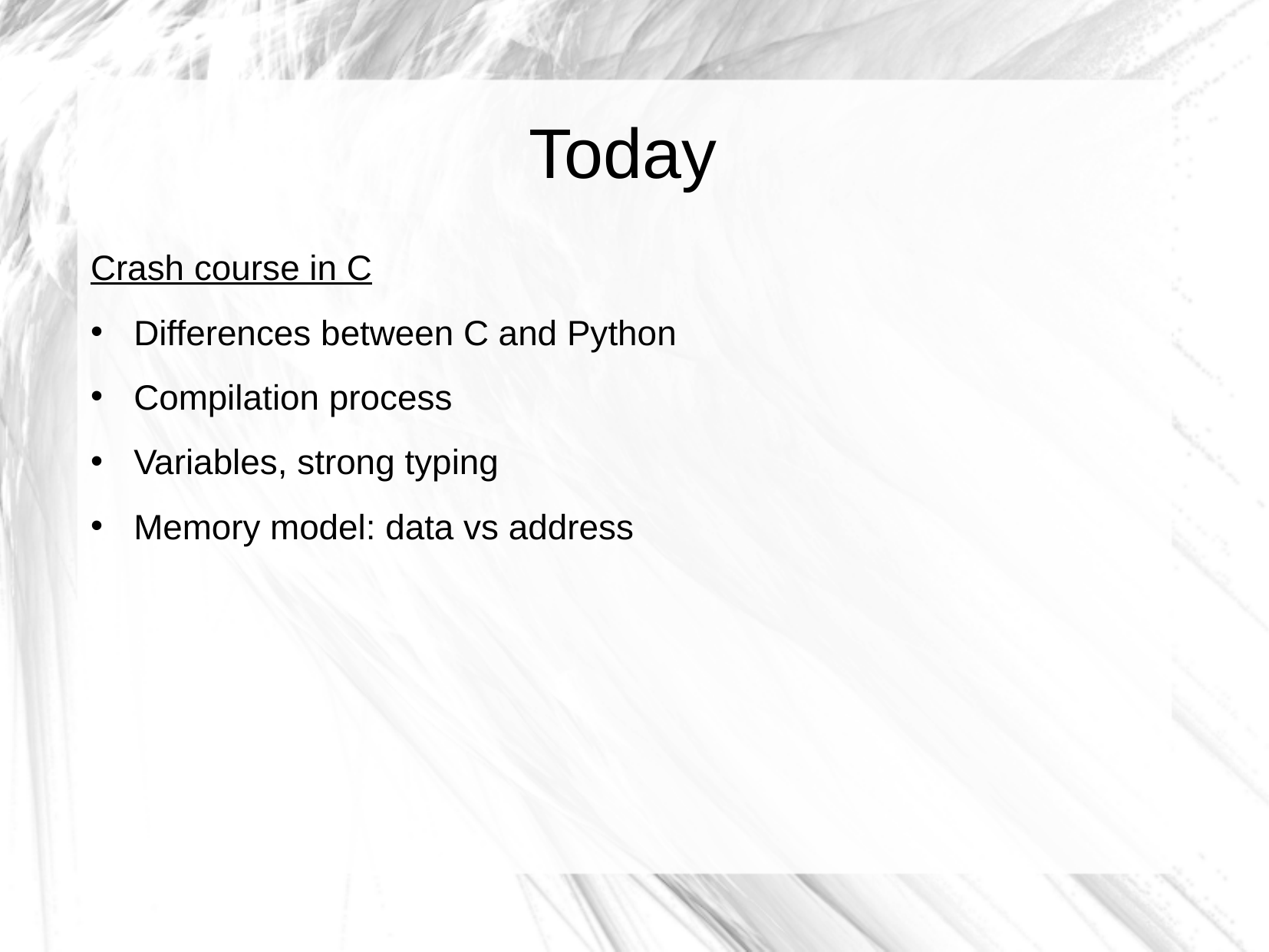

Today
Crash course in C
Differences between C and Python
Compilation process
Variables, strong typing
Memory model: data vs address